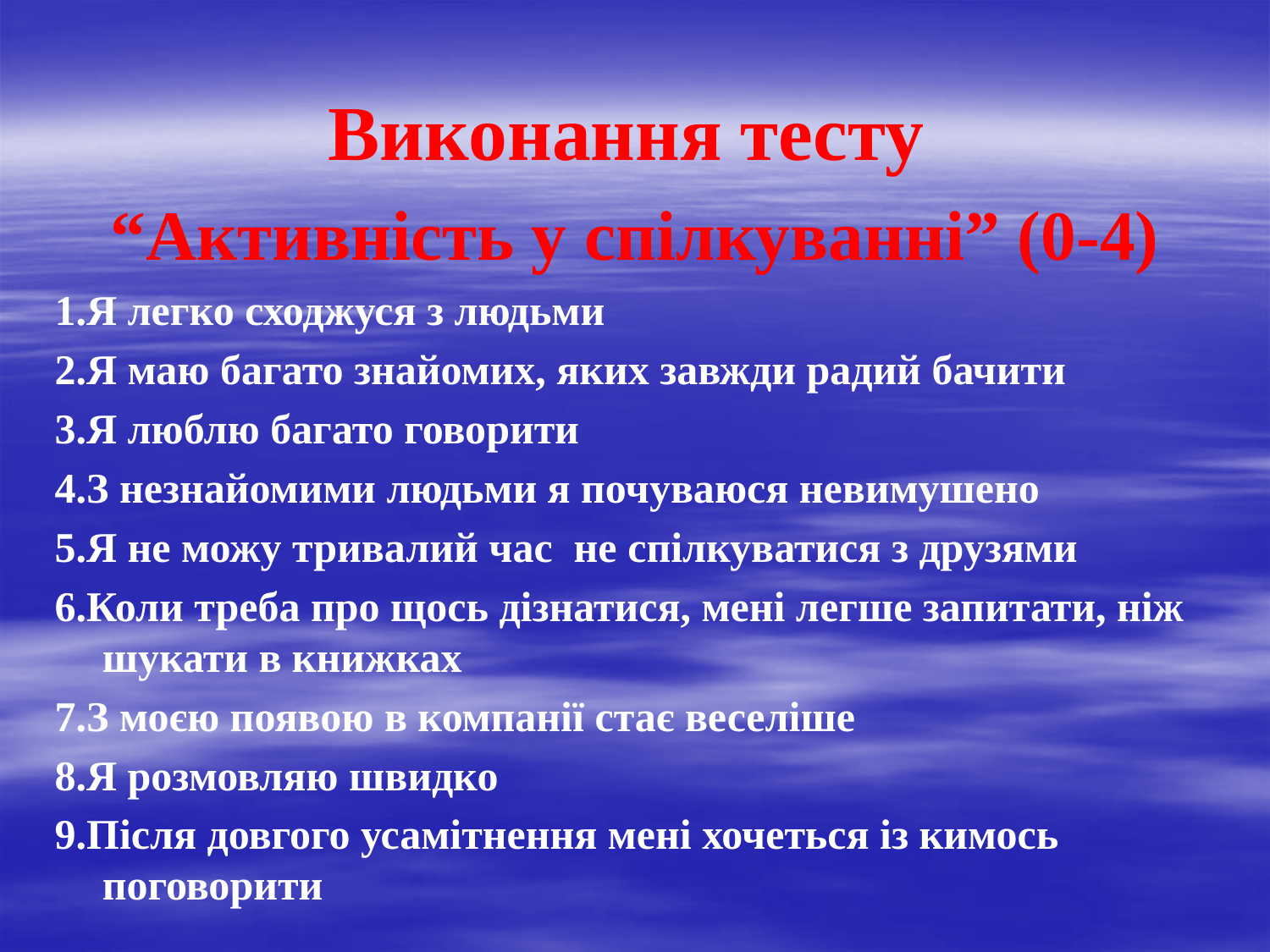

#
Виконання тесту
“Активність у спілкуванні” (0-4)
1.Я легко сходжуся з людьми
2.Я маю багато знайомих, яких завжди радий бачити
3.Я люблю багато говорити
4.З незнайомими людьми я почуваюся невимушено
5.Я не можу тривалий час  не спілкуватися з друзями
6.Коли треба про щось дізнатися, мені легше запитати, ніж шукати в книжках
7.З моєю появою в компанії стає веселіше
8.Я розмовляю швидко
9.Після довгого усамітнення мені хочеться із кимось поговорити